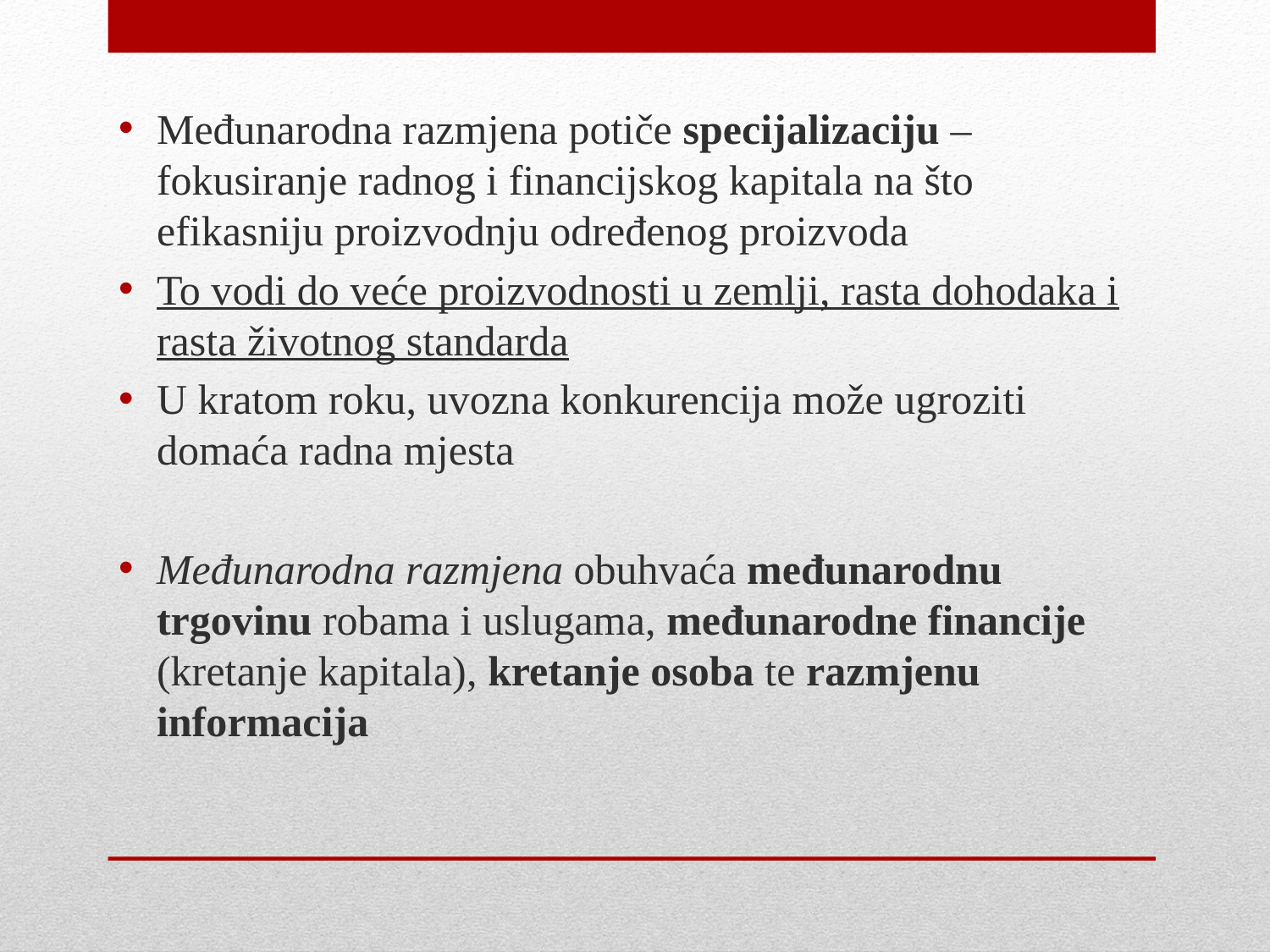

Međunarodna razmjena potiče specijalizaciju – fokusiranje radnog i financijskog kapitala na što efikasniju proizvodnju određenog proizvoda
To vodi do veće proizvodnosti u zemlji, rasta dohodaka i rasta životnog standarda
U kratom roku, uvozna konkurencija može ugroziti domaća radna mjesta

Međunarodna razmjena obuhvaća međunarodnu trgovinu robama i uslugama, međunarodne financije (kretanje kapitala), kretanje osoba te razmjenu informacija